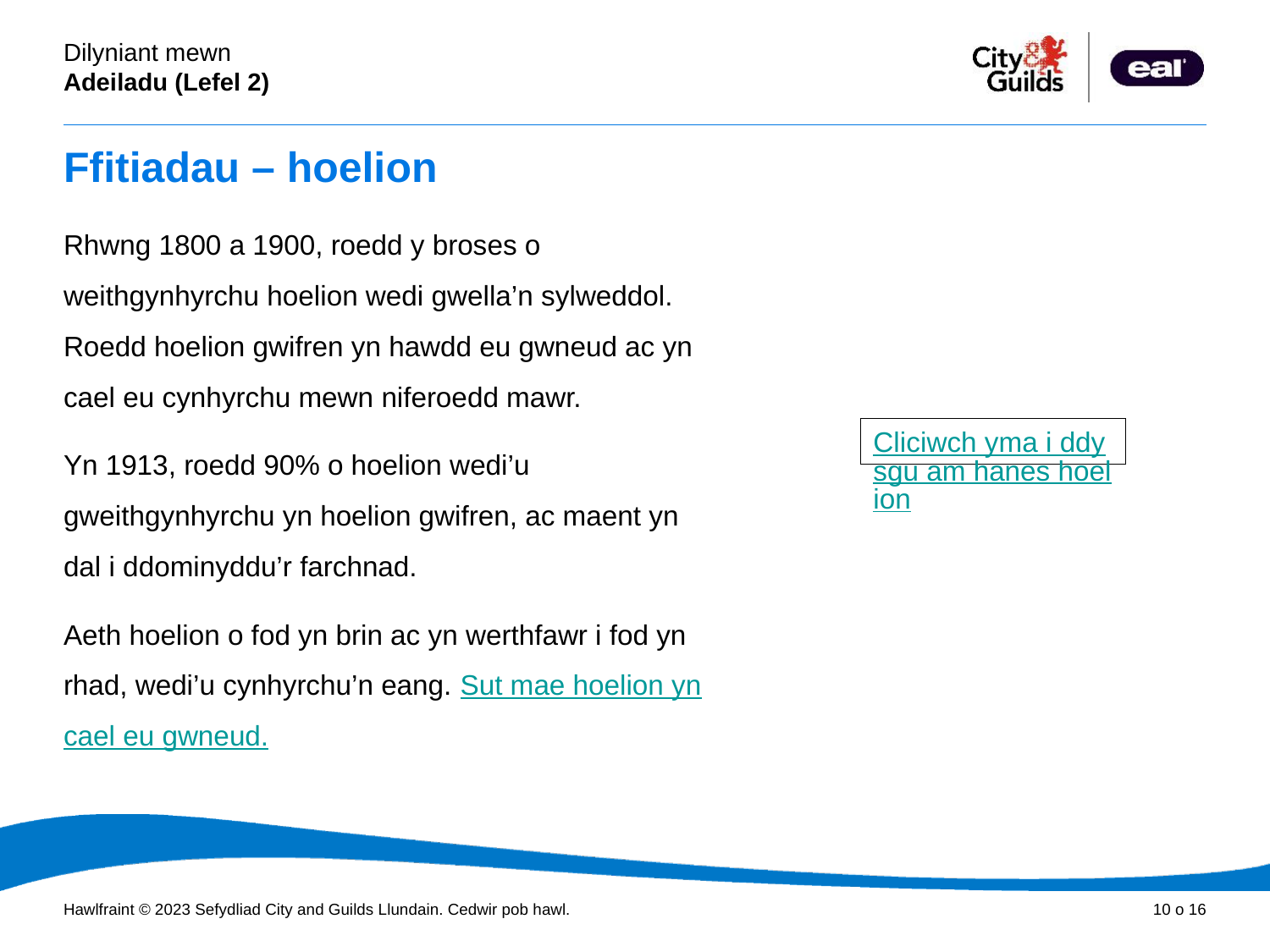

# Ffitiadau – hoelion
Rhwng 1800 a 1900, roedd y broses o weithgynhyrchu hoelion wedi gwella’n sylweddol. Roedd hoelion gwifren yn hawdd eu gwneud ac yn cael eu cynhyrchu mewn niferoedd mawr.
Yn 1913, roedd 90% o hoelion wedi’u gweithgynhyrchu yn hoelion gwifren, ac maent yn dal i ddominyddu’r farchnad.
Aeth hoelion o fod yn brin ac yn werthfawr i fod yn rhad, wedi’u cynhyrchu’n eang. Sut mae hoelion yn cael eu gwneud.

Cliciwch yma i ddysgu am hanes hoelion